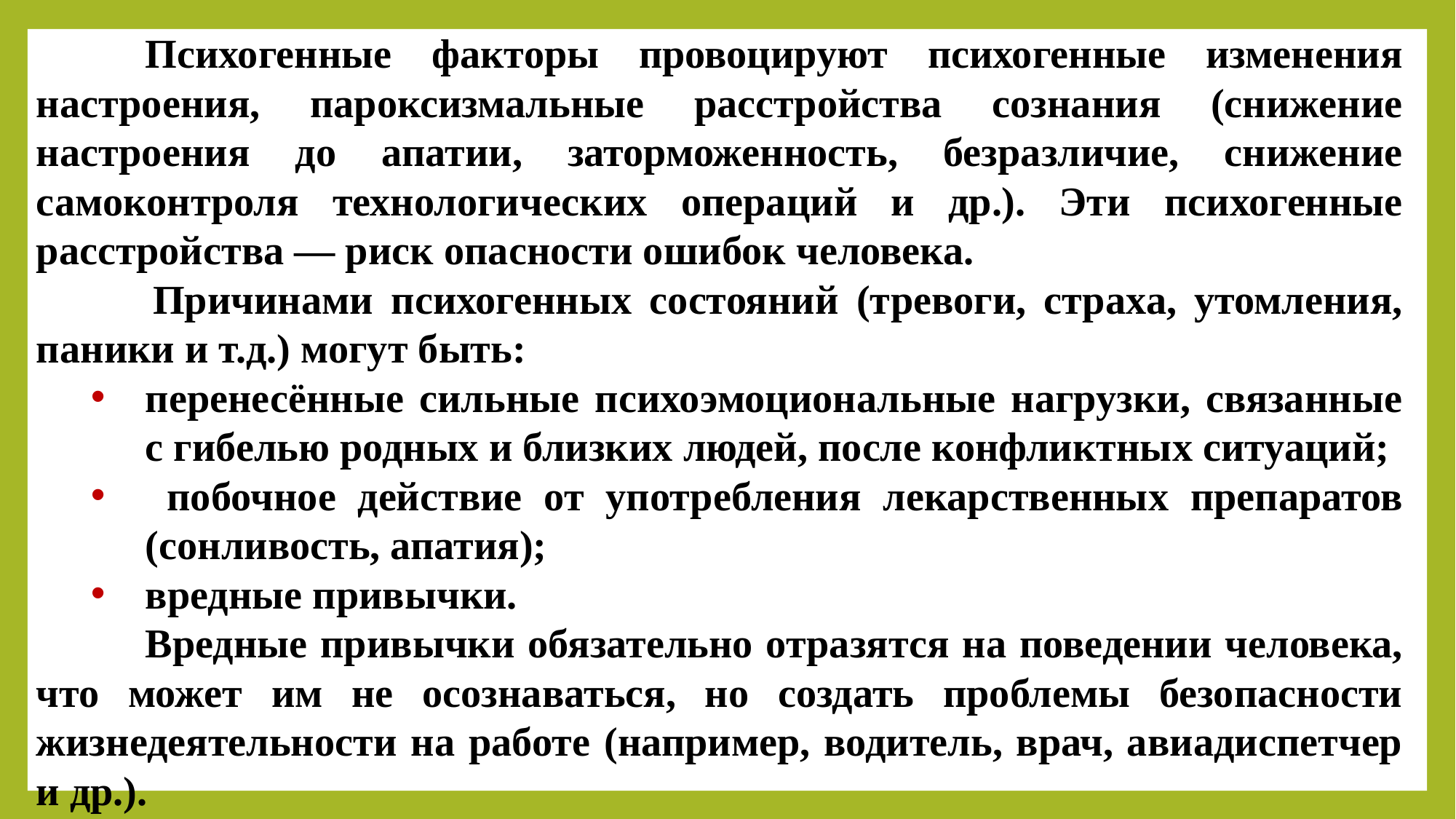

Психогенные факторы провоцируют психогенные изменения настроения, пароксизмальные расстройства сознания (снижение настроения до апатии, заторможенность, безразличие, снижение самоконтроля технологических операций и др.). Эти психогенные расстройства — риск опасности ошибок человека.
 	Причинами психогенных состояний (тревоги, страха, утомления, паники и т.д.) могут быть:
перенесённые сильные психоэмоциональные нагрузки, связанные с гибелью родных и близких людей, после конфликтных ситуаций;
 побочное действие от употребления лекарственных препаратов (сонливость, апатия);
вредные привычки.
	Вредные привычки обязательно отразятся на поведении человека, что может им не осознаваться, но создать проблемы безопасности жизнедеятельности на работе (например, водитель, врач, авиадиспетчер и др.).